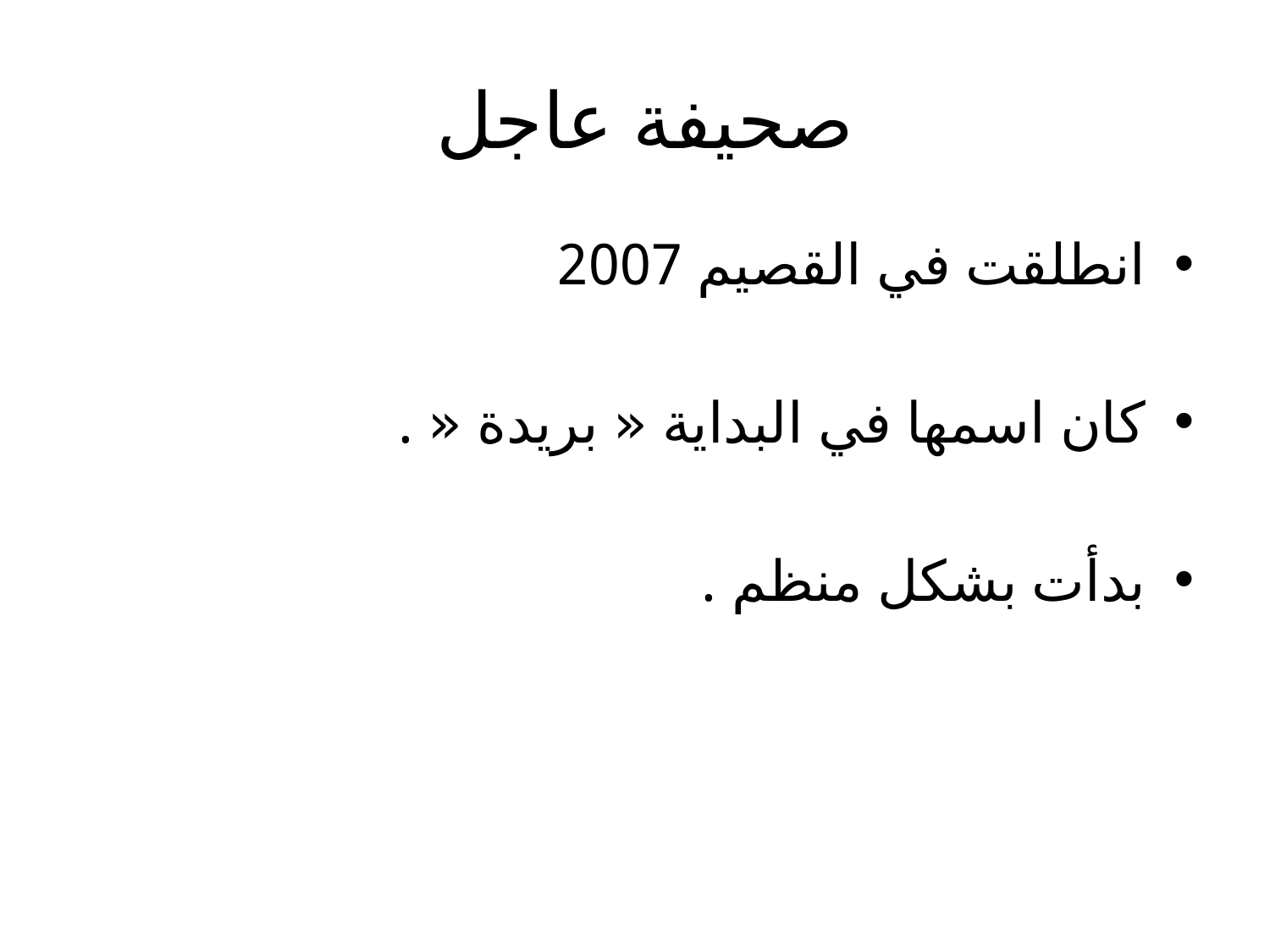

# صحيفة عاجل
انطلقت في القصيم 2007

كان اسمها في البداية « بريدة « .

بدأت بشكل منظم .